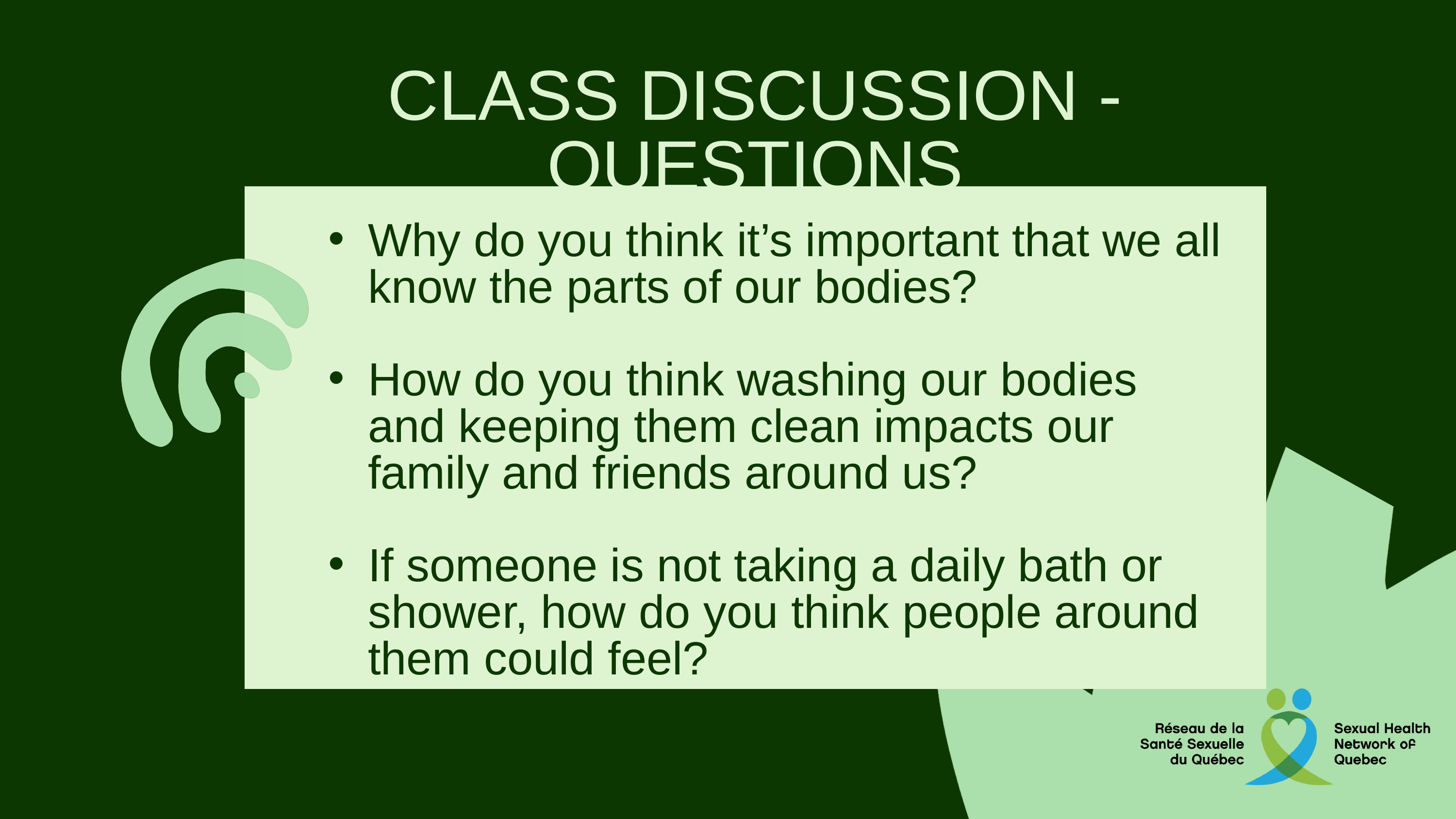

CLASS DISCUSSION - QUESTIONS

Why do you think it’s important that we all know the parts of our bodies?

How do you think washing our bodies and keeping them clean impacts our family and friends around us?

If someone is not taking a daily bath or shower, how do you think people around them could feel?